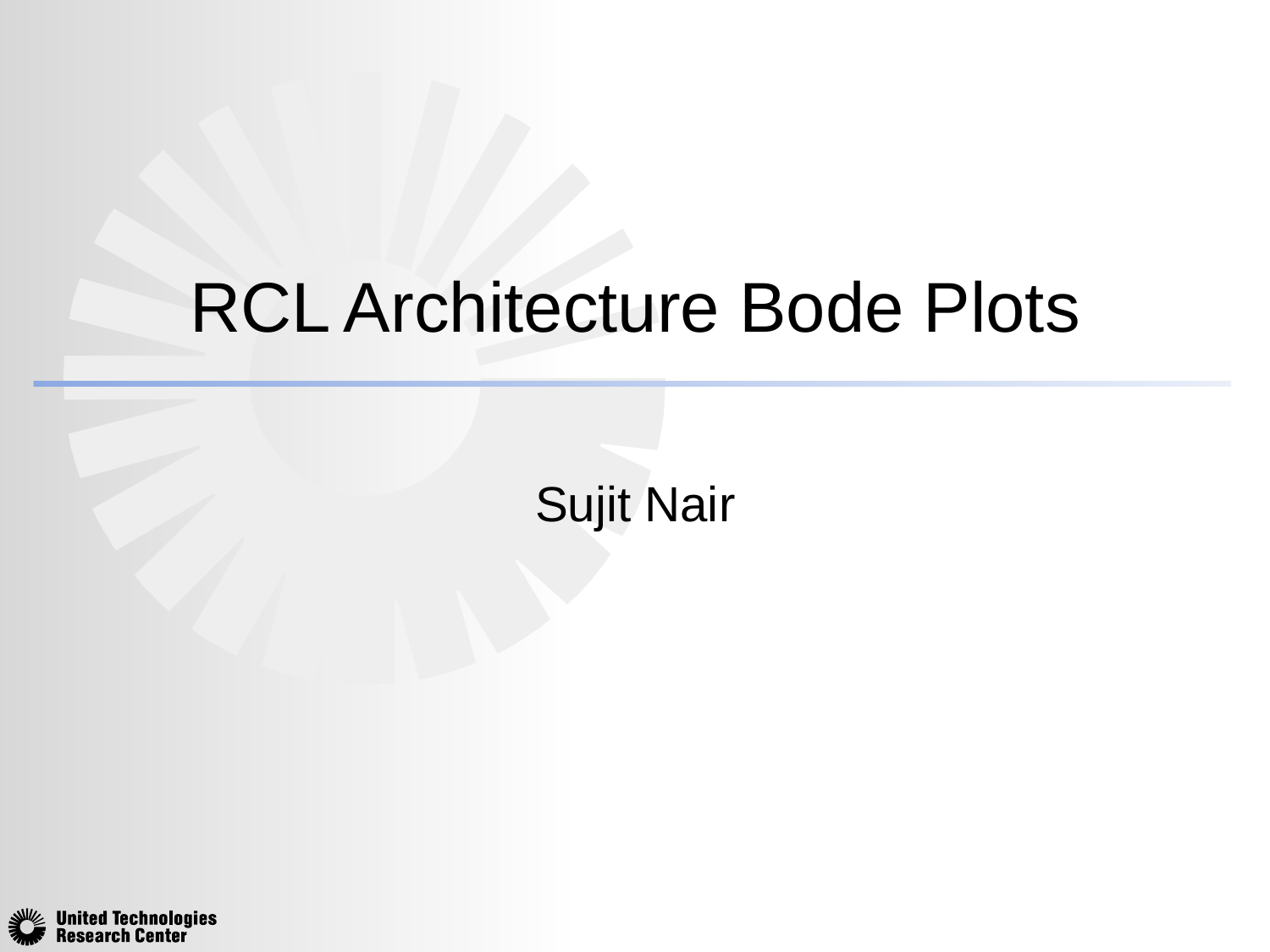

# RCL Architecture Bode Plots
Sujit Nair